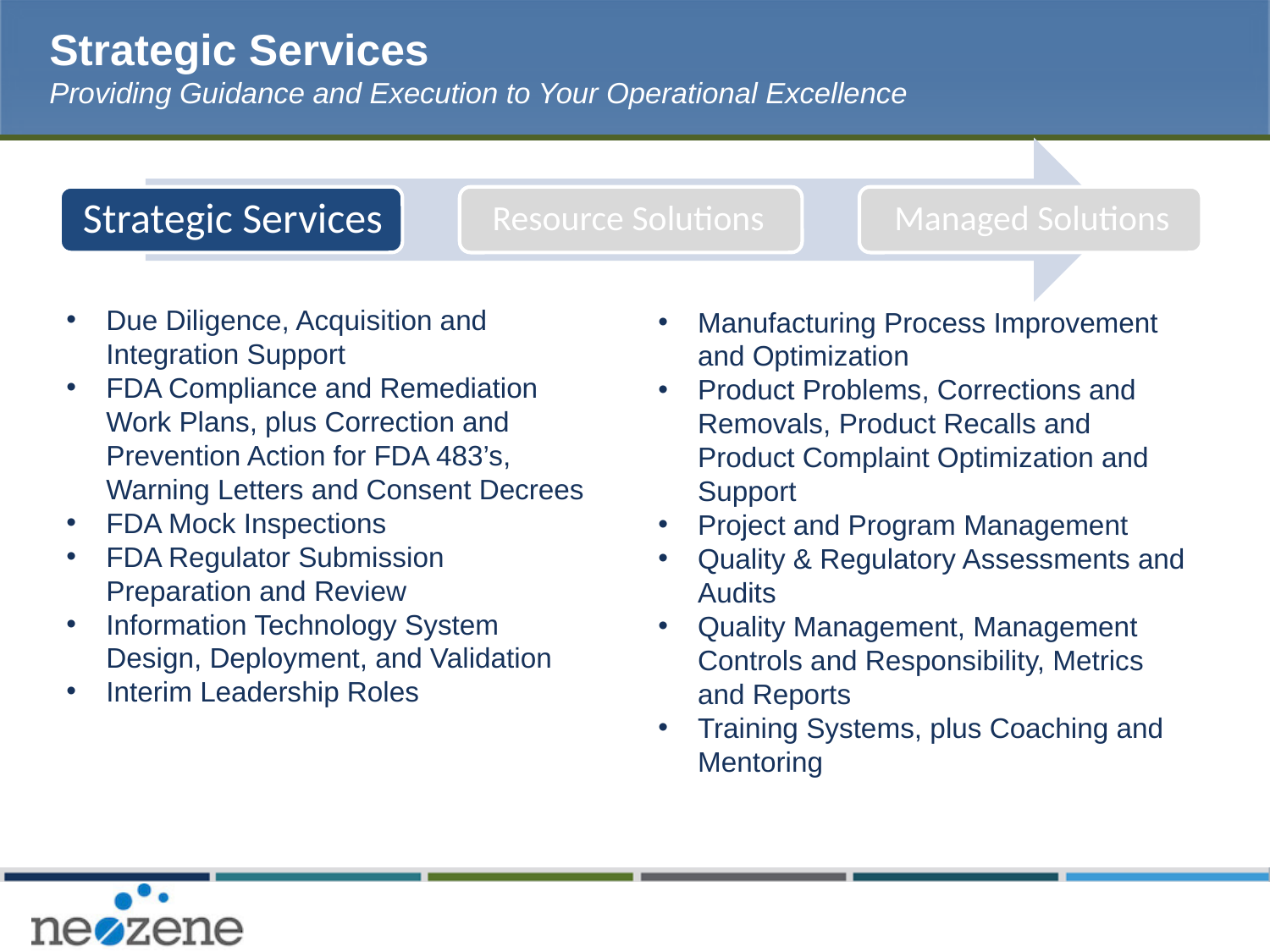

# Strategic Services Providing Guidance and Execution to Your Operational Excellence
Strategic Services
Resource Solutions
Managed Solutions
Due Diligence, Acquisition and Integration Support
FDA Compliance and Remediation Work Plans, plus Correction and Prevention Action for FDA 483’s, Warning Letters and Consent Decrees
FDA Mock Inspections
FDA Regulator Submission Preparation and Review
Information Technology System Design, Deployment, and Validation
Interim Leadership Roles
Manufacturing Process Improvement and Optimization
Product Problems, Corrections and Removals, Product Recalls and Product Complaint Optimization and Support
Project and Program Management
Quality & Regulatory Assessments and Audits
Quality Management, Management Controls and Responsibility, Metrics and Reports
Training Systems, plus Coaching and Mentoring